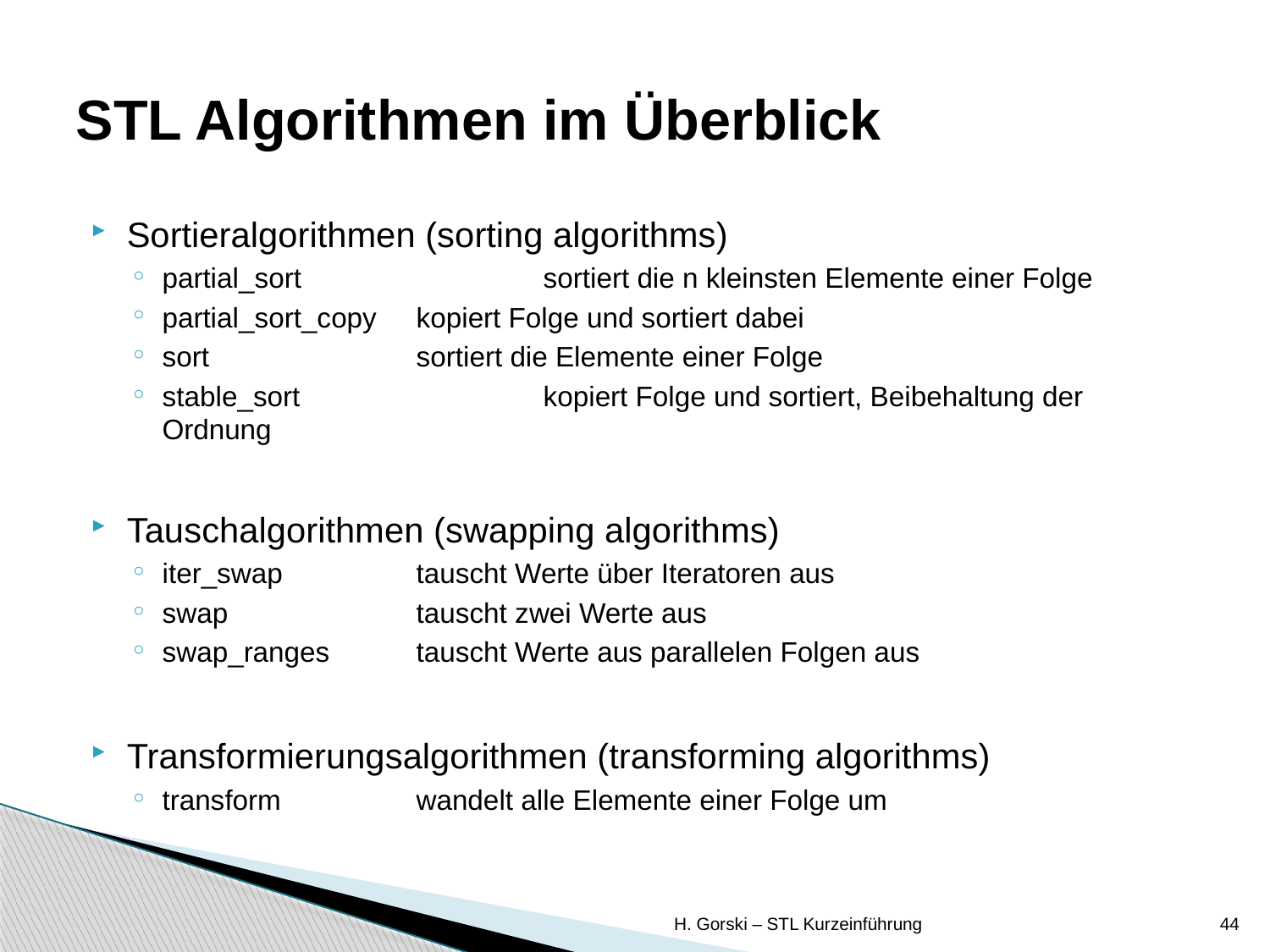

# STL Algorithmen im Überblick
Sortieralgorithmen (sorting algorithms)
partial_sort		sortiert die n kleinsten Elemente einer Folge
partial_sort_copy	kopiert Folge und sortiert dabei
sort		sortiert die Elemente einer Folge
stable_sort		kopiert Folge und sortiert, Beibehaltung der Ordnung

Tauschalgorithmen (swapping algorithms)
iter_swap		tauscht Werte über Iteratoren aus
swap		tauscht zwei Werte aus
swap_ranges	tauscht Werte aus parallelen Folgen aus

Transformierungsalgorithmen (transforming algorithms)
transform		wandelt alle Elemente einer Folge um
H. Gorski – STL Kurzeinführung
44